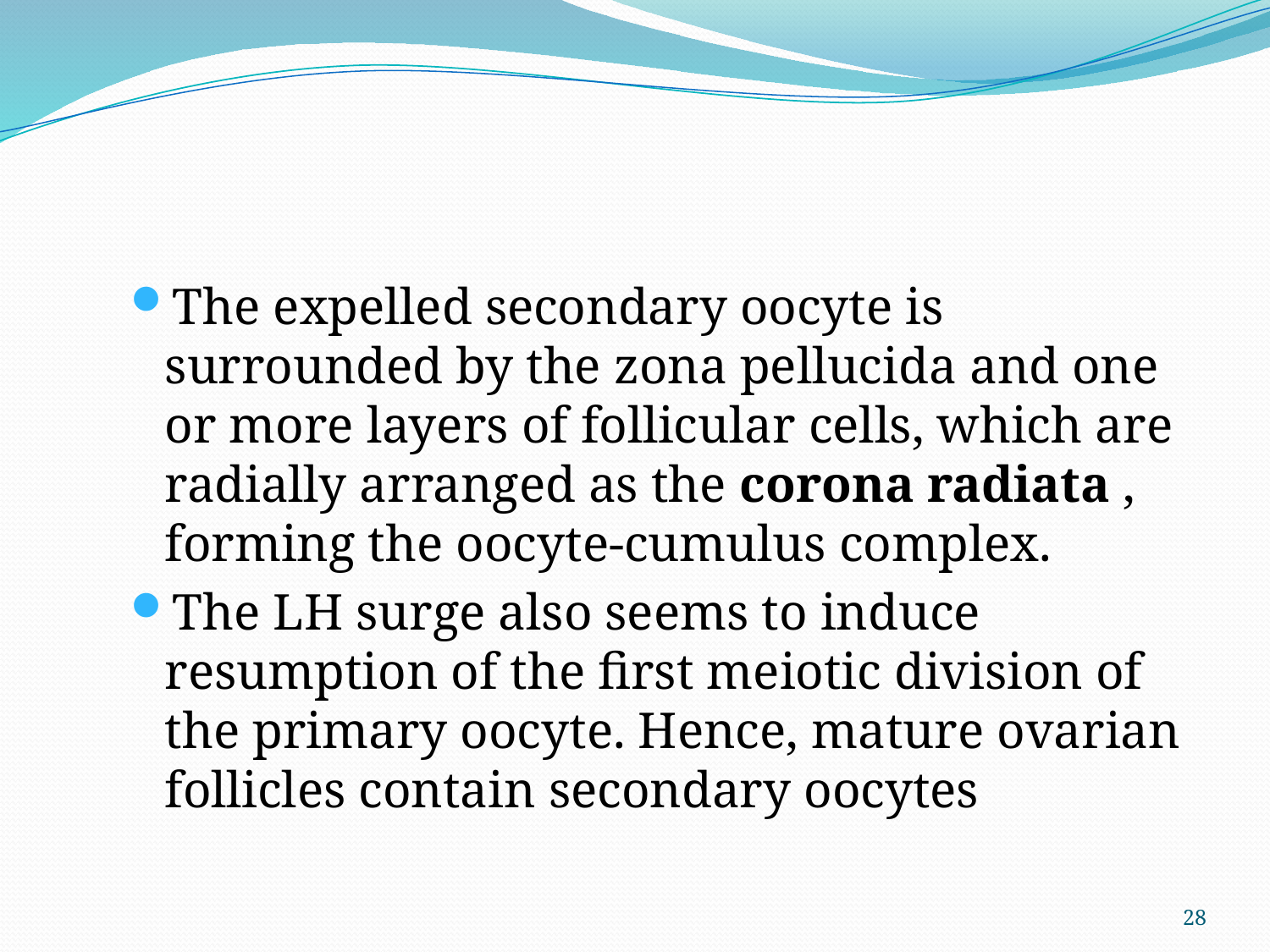

#
The expelled secondary oocyte is surrounded by the zona pellucida and one or more layers of follicular cells, which are radially arranged as the corona radiata , forming the oocyte-cumulus complex.
The LH surge also seems to induce resumption of the first meiotic division of the primary oocyte. Hence, mature ovarian follicles contain secondary oocytes

28